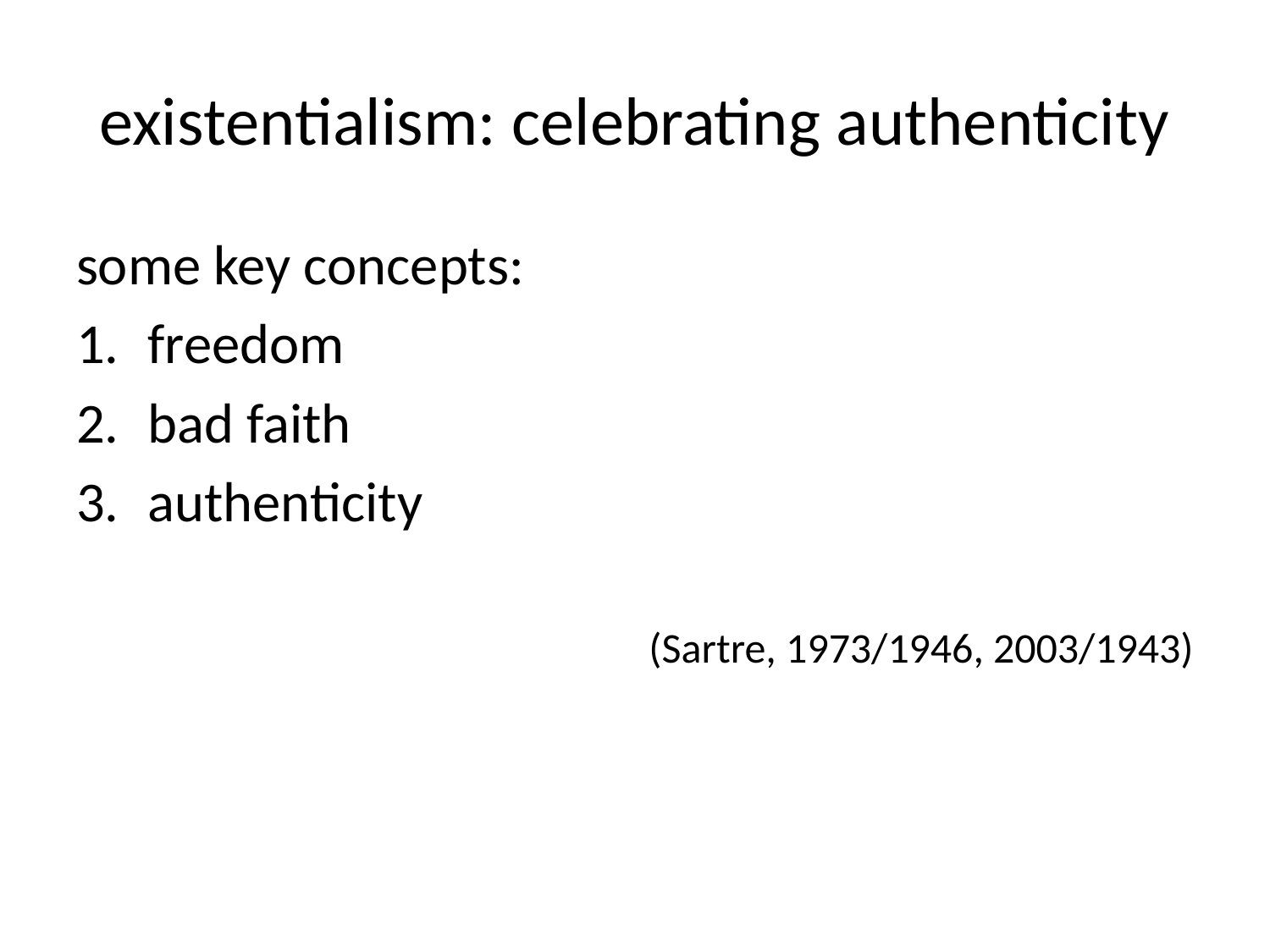

# existentialism: celebrating authenticity
some key concepts:
freedom
bad faith
authenticity

(Sartre, 1973/1946, 2003/1943)